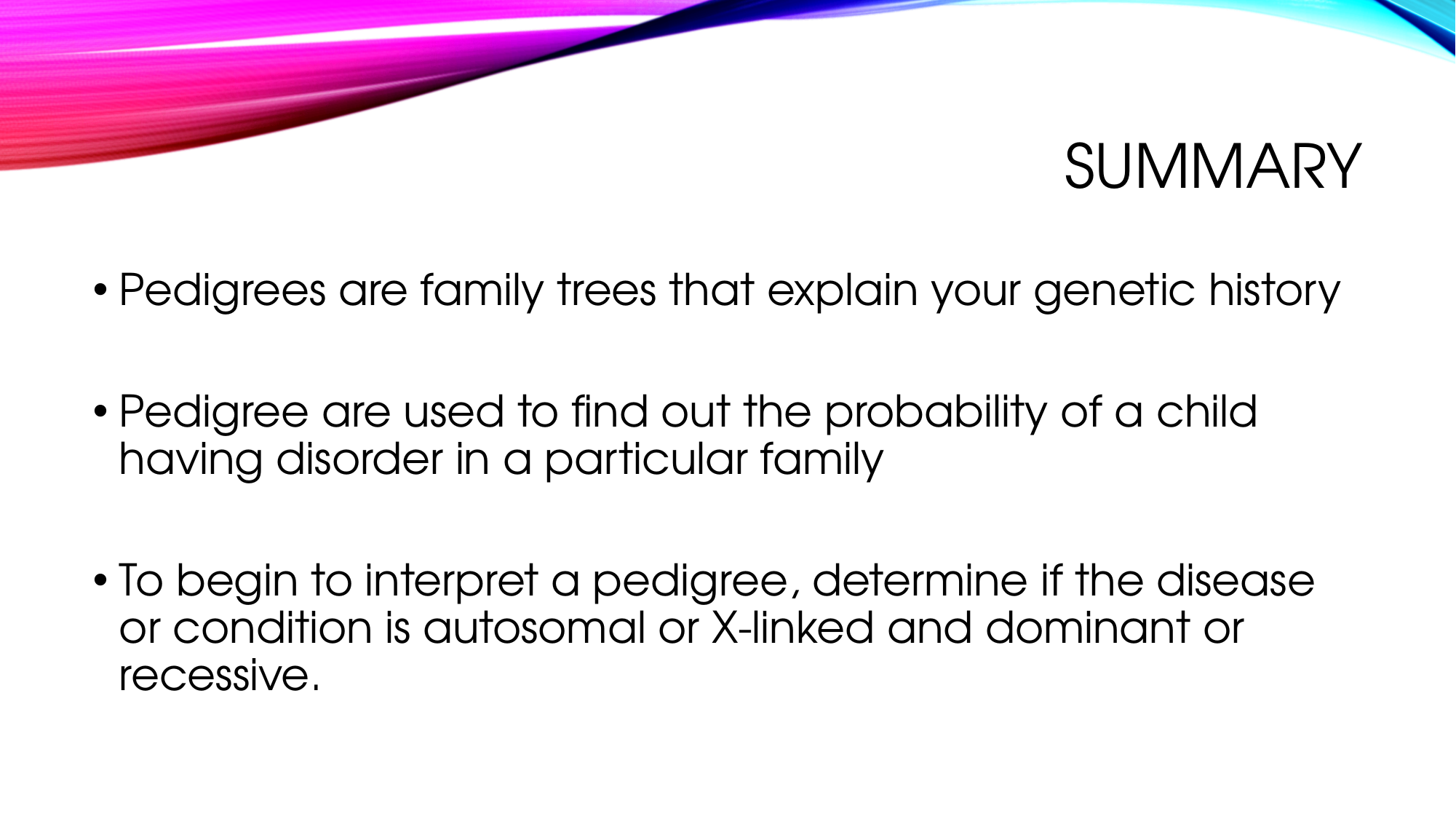

# summary
Pedigrees are family trees that explain your genetic history

Pedigree are used to find out the probability of a child having disorder in a particular family

To begin to interpret a pedigree, determine if the disease or condition is autosomal or X-linked and dominant or recessive.